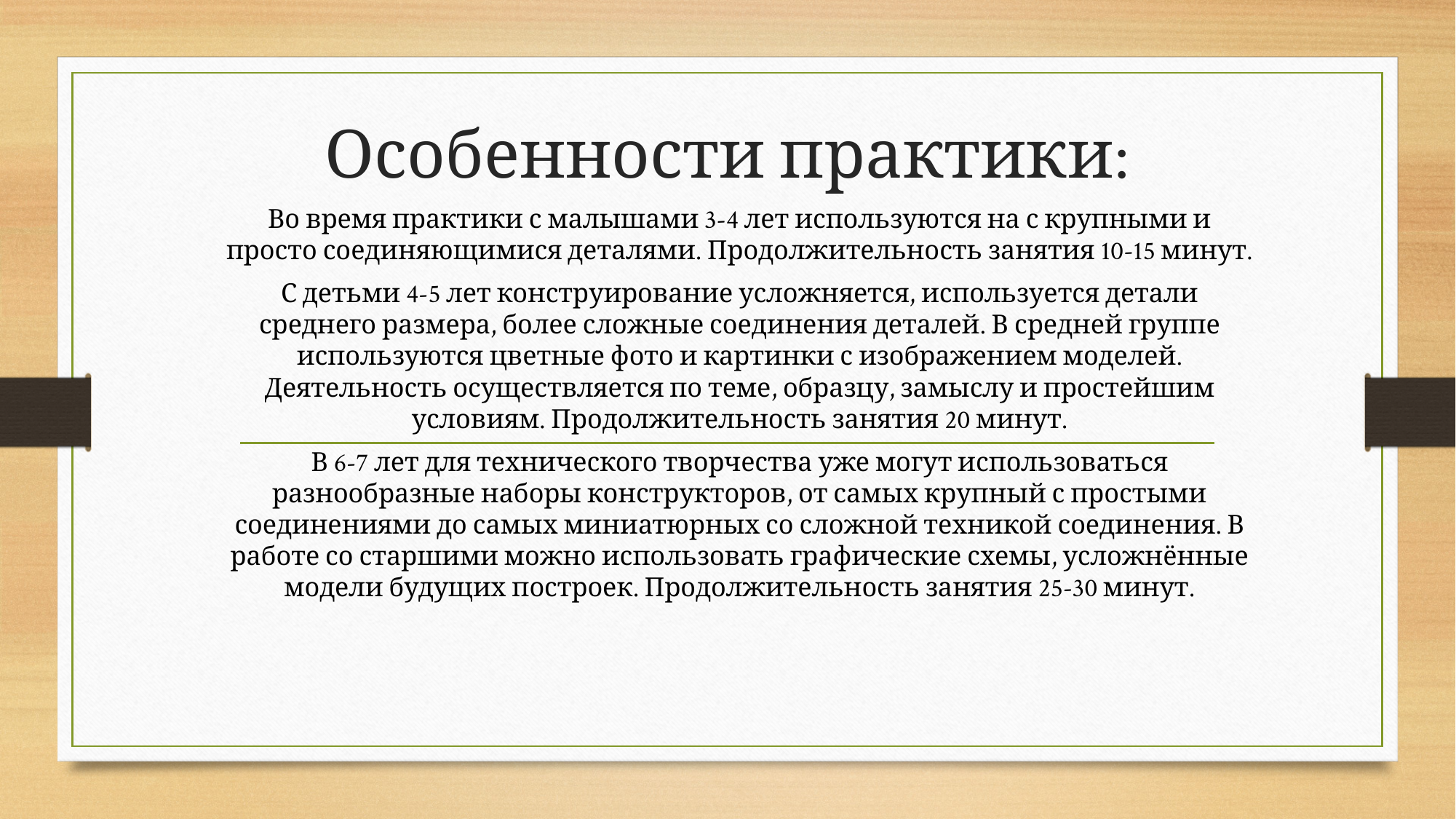

# Особенности практики:
Во время практики с малышами 3-4 лет используются на с крупными и просто соединяющимися деталями. Продолжительность занятия 10-15 минут.
С детьми 4-5 лет конструирование усложняется, используется детали среднего размера, более сложные соединения деталей. В средней группе используются цветные фото и картинки с изображением моделей. Деятельность осуществляется по теме, образцу, замыслу и простейшим условиям. Продолжительность занятия 20 минут.
В 6-7 лет для технического творчества уже могут использоваться разнообразные наборы конструкторов, от самых крупный с простыми соединениями до самых миниатюрных со сложной техникой соединения. В работе со старшими можно использовать графические схемы, усложнённые модели будущих построек. Продолжительность занятия 25-30 минут.